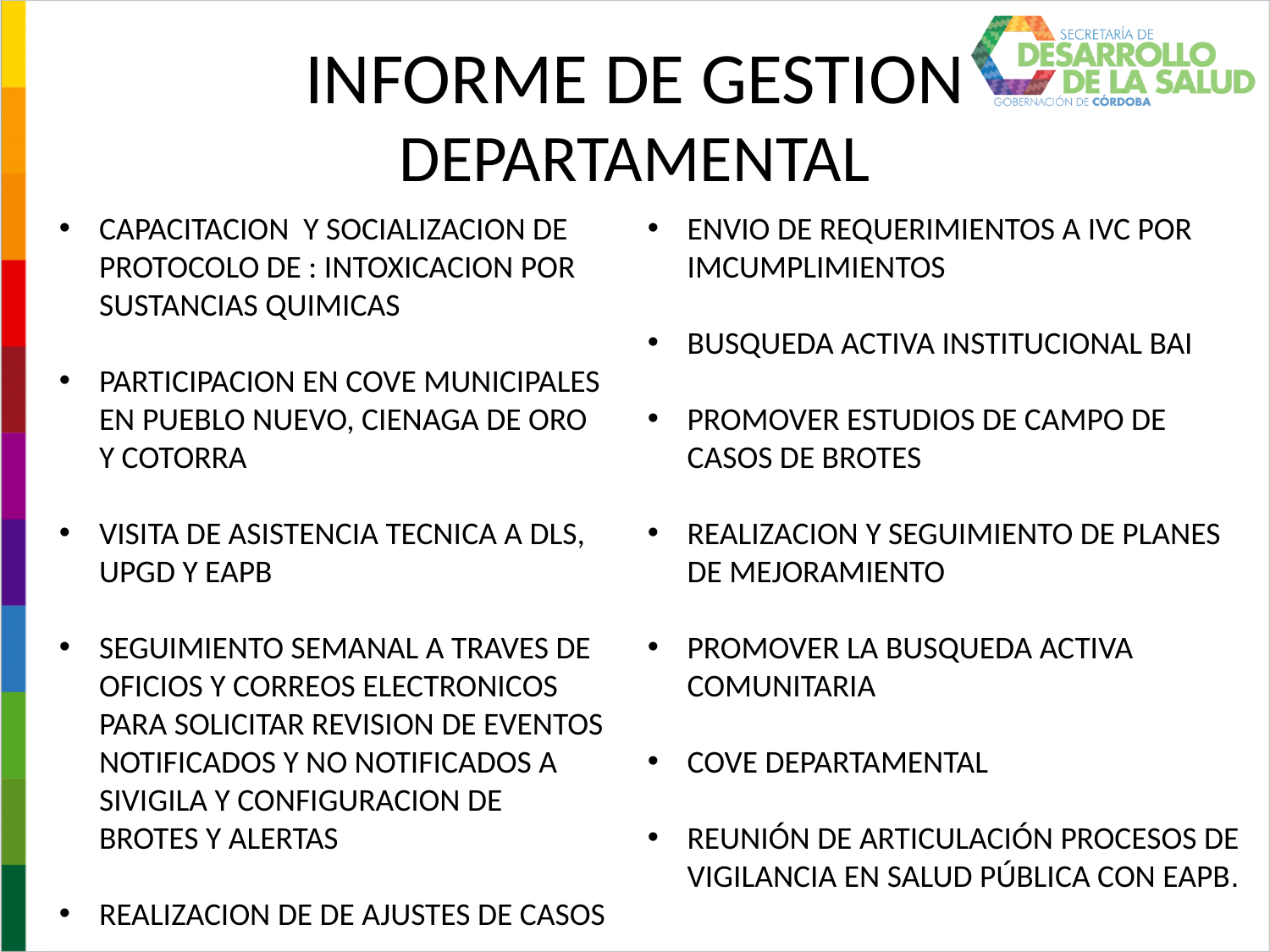

INFORME DE GESTION DEPARTAMENTAL
CAPACITACION  Y SOCIALIZACION DE PROTOCOLO DE : INTOXICACION POR SUSTANCIAS QUIMICAS

PARTICIPACION EN COVE MUNICIPALES EN PUEBLO NUEVO, CIENAGA DE ORO Y COTORRA

VISITA DE ASISTENCIA TECNICA A DLS, UPGD Y EAPB

SEGUIMIENTO SEMANAL A TRAVES DE OFICIOS Y CORREOS ELECTRONICOS PARA SOLICITAR REVISION DE EVENTOS NOTIFICADOS Y NO NOTIFICADOS A SIVIGILA Y CONFIGURACION DE BROTES Y ALERTAS

REALIZACION DE DE AJUSTES DE CASOS
ENVIO DE REQUERIMIENTOS A IVC POR IMCUMPLIMIENTOS

BUSQUEDA ACTIVA INSTITUCIONAL BAI

PROMOVER ESTUDIOS DE CAMPO DE CASOS DE BROTES

REALIZACION Y SEGUIMIENTO DE PLANES DE MEJORAMIENTO

PROMOVER LA BUSQUEDA ACTIVA COMUNITARIA

COVE DEPARTAMENTAL

REUNIÓN DE ARTICULACIÓN PROCESOS DE VIGILANCIA EN SALUD PÚBLICA CON EAPB.